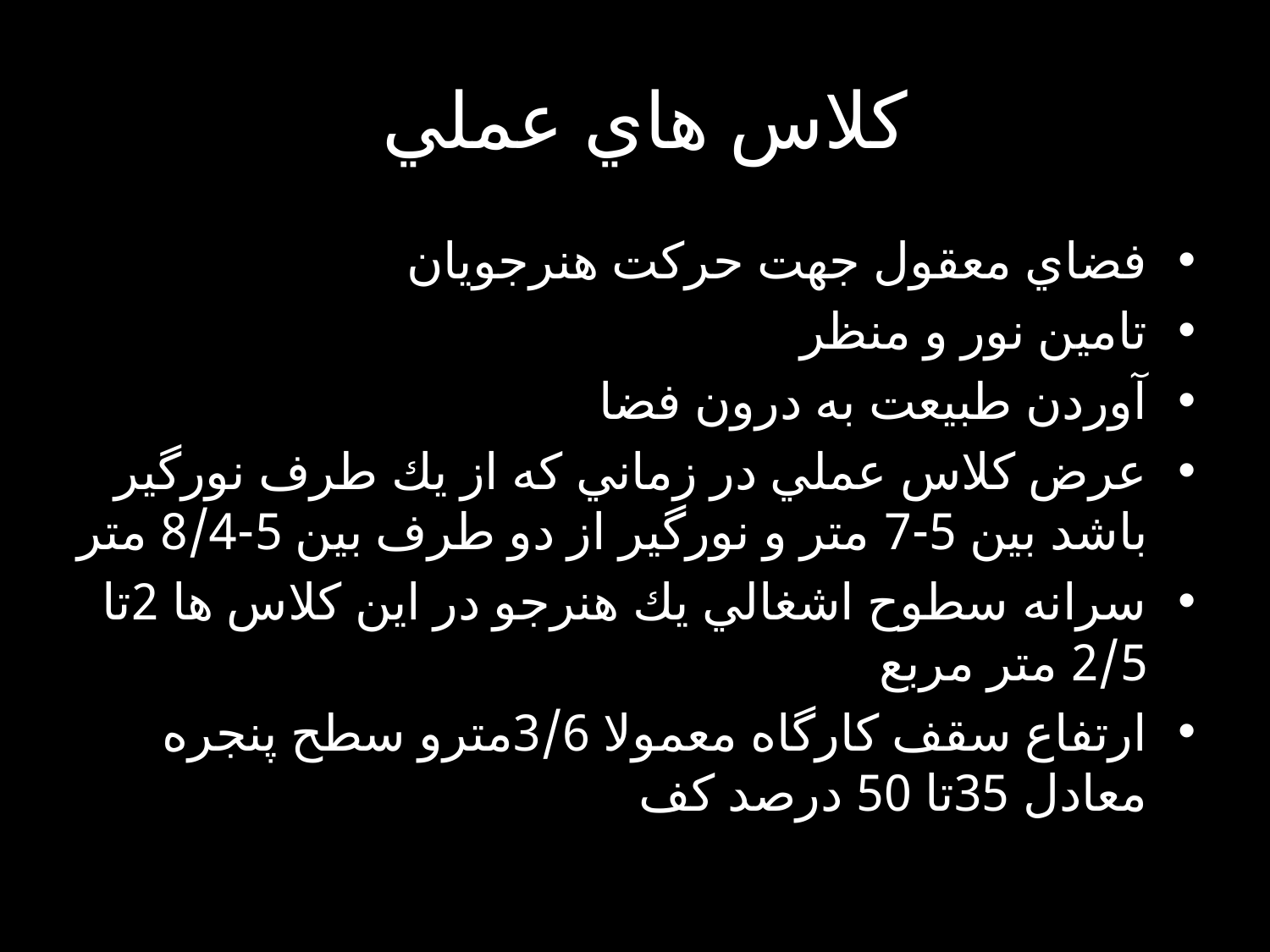

# كلاس هاي عملي
فضاي معقول جهت حركت هنرجويان
تامين نور و منظر
آوردن طبيعت به درون فضا
عرض كلاس عملي در زماني كه از يك طرف نورگير باشد بين 5-7 متر و نورگير از دو طرف بين 5-8/4 متر
سرانه سطوح اشغالي يك هنرجو در اين كلاس ها 2تا 2/5 متر مربع
ارتفاع سقف كارگاه معمولا 3/6مترو سطح پنجره معادل 35تا 50 درصد كف